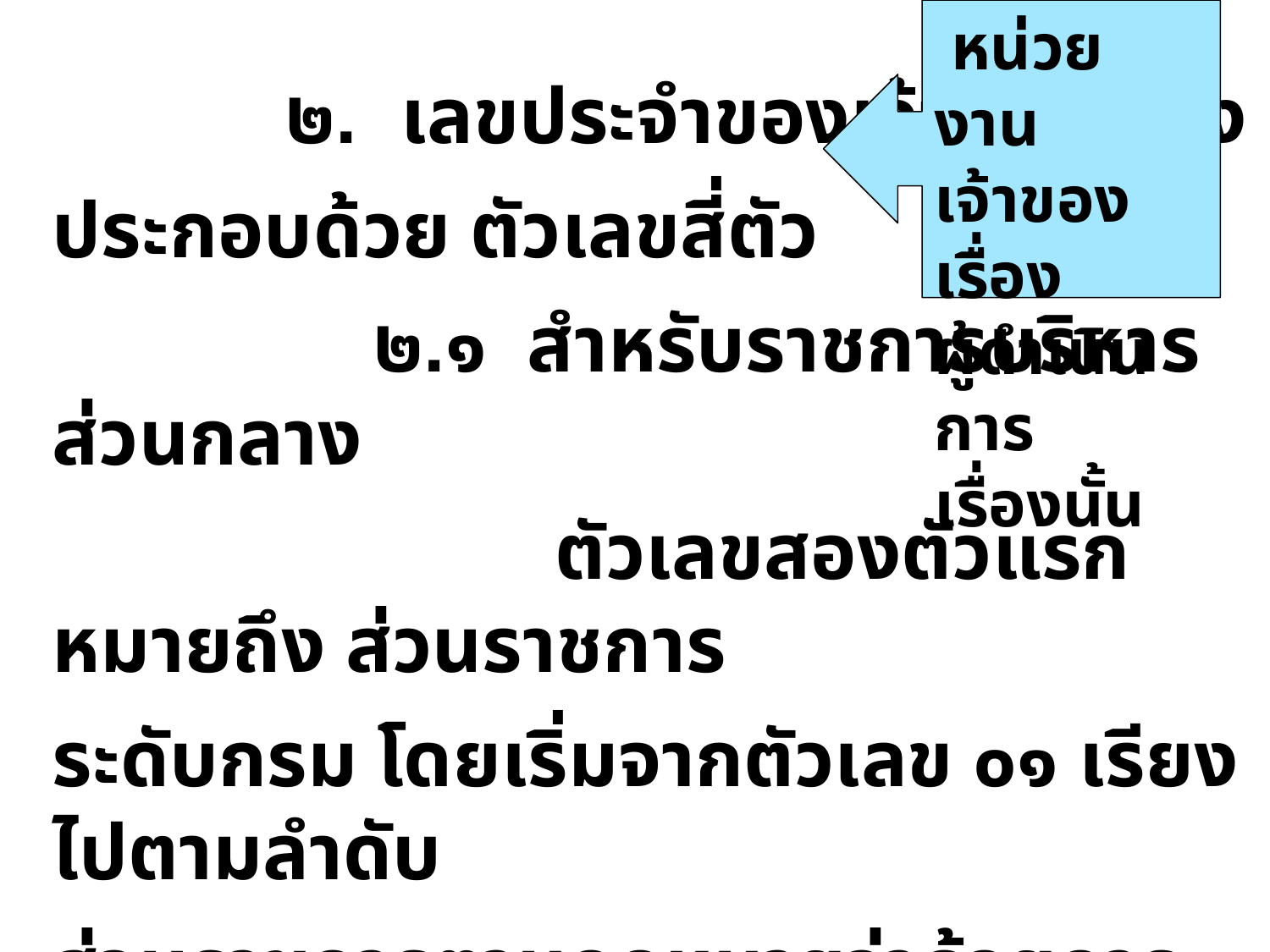

หน่วยงานเจ้าของเรื่อง
ผู้ดำเนินการ
เรื่องนั้น
                ๒.  เลขประจำของเจ้าของเรื่อง
ประกอบด้วย ตัวเลขสี่ตัว
                ๒.๑  สำหรับราชการบริหารส่วนกลาง
                         ตัวเลขสองตัวแรก หมายถึง ส่วนราชการ
ระดับกรม โดยเริ่มจากตัวเลข ๐๑ เรียงไปตามลำดับ
ส่วนราชการตามกฎหมายว่าด้วยการปรับปรุงกระทรวง
ทบวง กรม